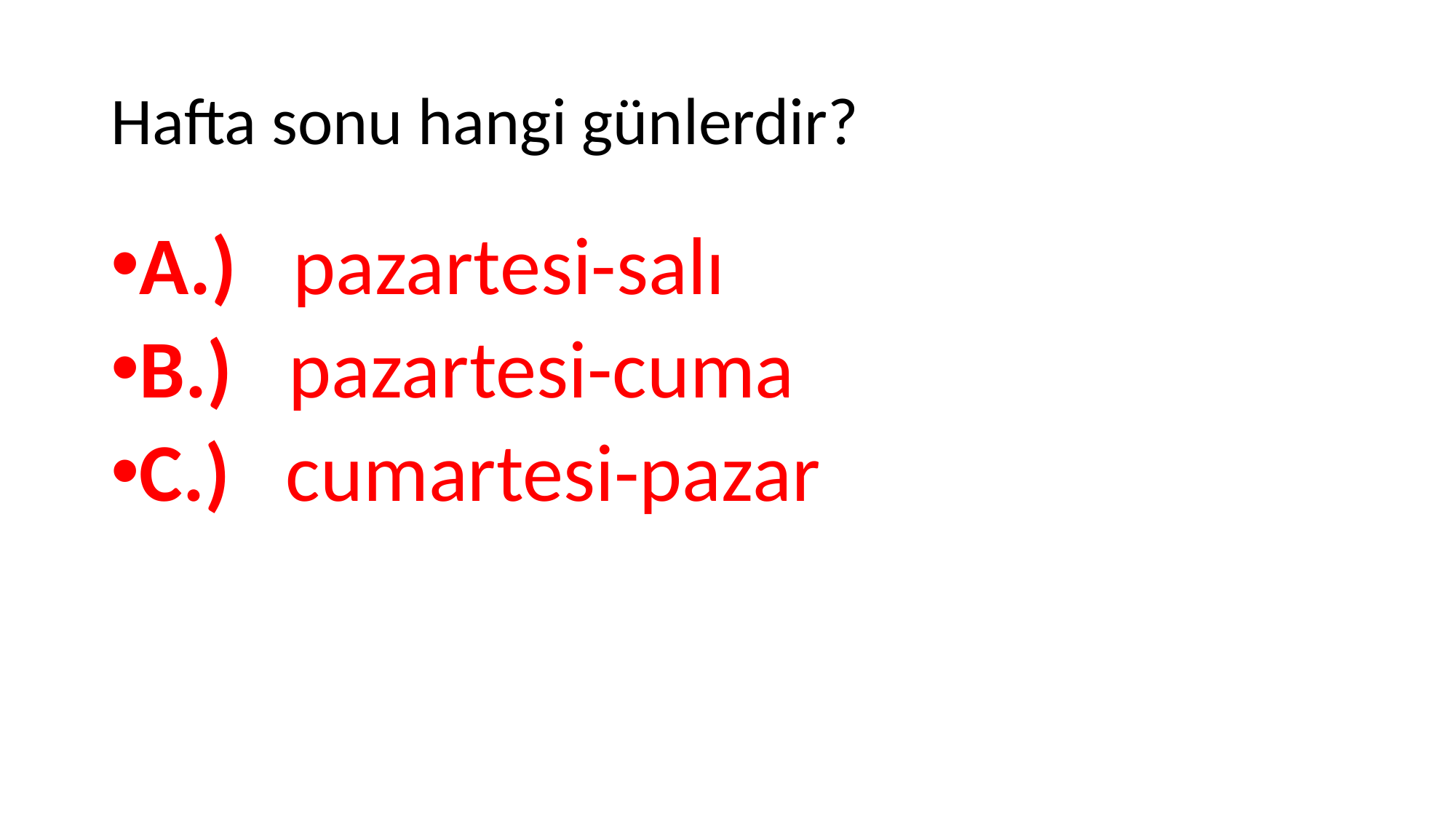

# Hafta sonu hangi günlerdir?
A.)   pazartesi-salı
B.)   pazartesi-cuma
C.)   cumartesi-pazar